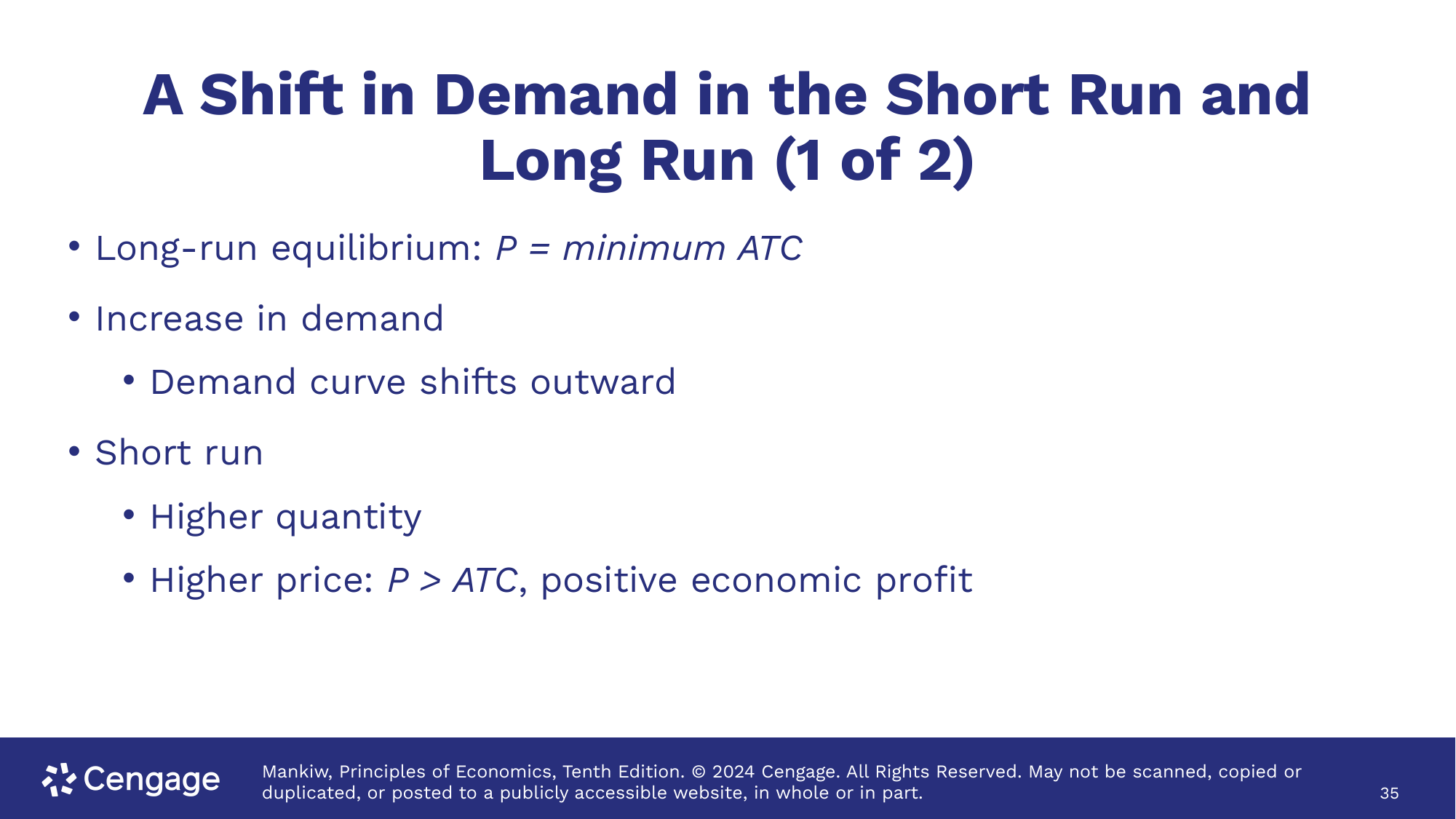

# A Shift in Demand in the Short Run and Long Run (1 of 2)
Long-run equilibrium: P = minimum ATC
Increase in demand
Demand curve shifts outward
Short run
Higher quantity
Higher price: P > ATC, positive economic profit